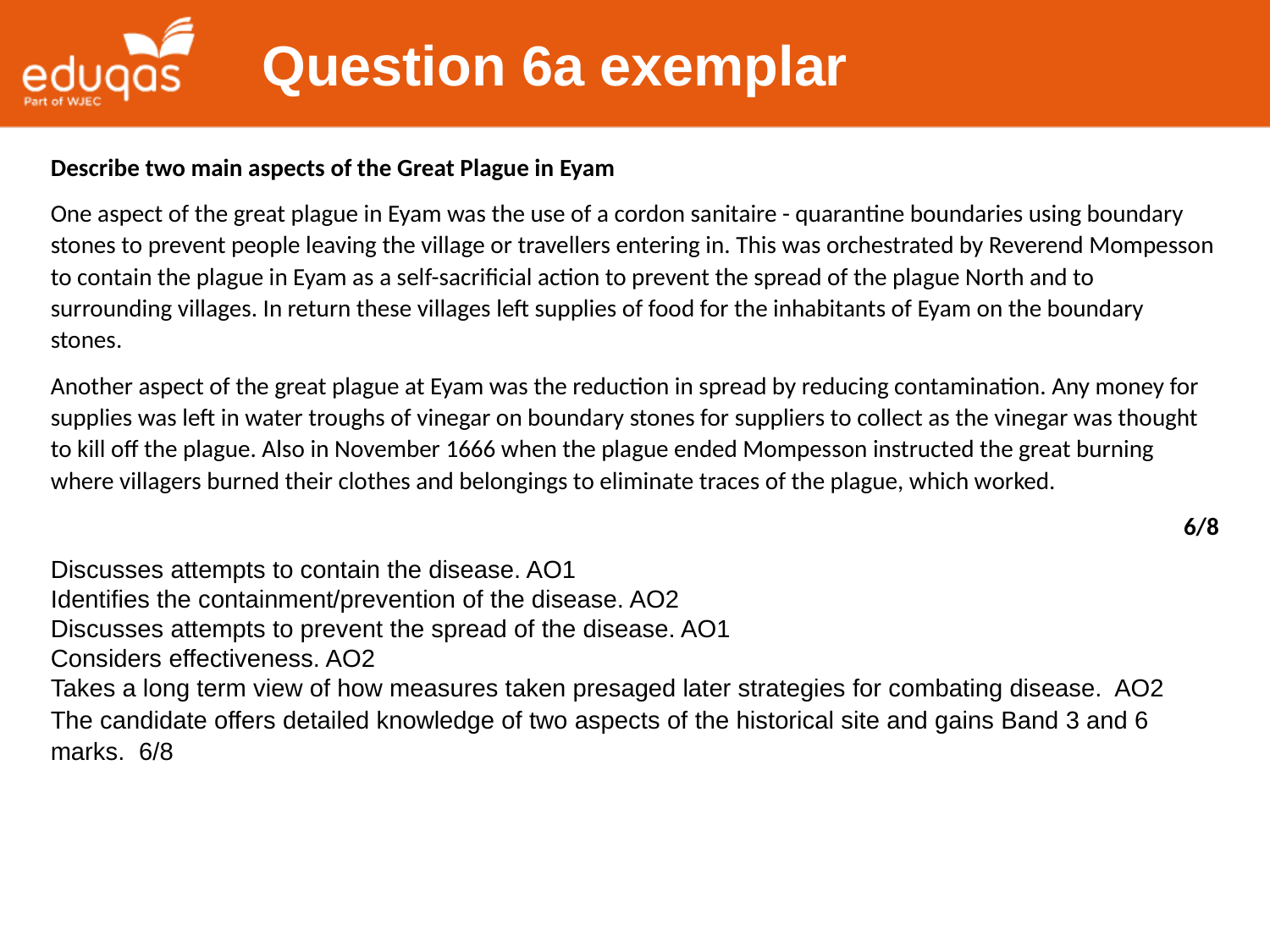

# Question 6a exemplar
Describe two main aspects of the Great Plague in Eyam
One aspect of the great plague in Eyam was the use of a cordon sanitaire - quarantine boundaries using boundary stones to prevent people leaving the village or travellers entering in. This was orchestrated by Reverend Mompesson to contain the plague in Eyam as a self-sacrificial action to prevent the spread of the plague North and to surrounding villages. In return these villages left supplies of food for the inhabitants of Eyam on the boundary stones.
Another aspect of the great plague at Eyam was the reduction in spread by reducing contamination. Any money for supplies was left in water troughs of vinegar on boundary stones for suppliers to collect as the vinegar was thought to kill off the plague. Also in November 1666 when the plague ended Mompesson instructed the great burning where villagers burned their clothes and belongings to eliminate traces of the plague, which worked.
6/8
Discusses attempts to contain the disease. AO1
Identifies the containment/prevention of the disease. AO2
Discusses attempts to prevent the spread of the disease. AO1
Considers effectiveness. AO2
Takes a long term view of how measures taken presaged later strategies for combating disease.  AO2
The candidate offers detailed knowledge of two aspects of the historical site and gains Band 3 and 6 marks.  6/8